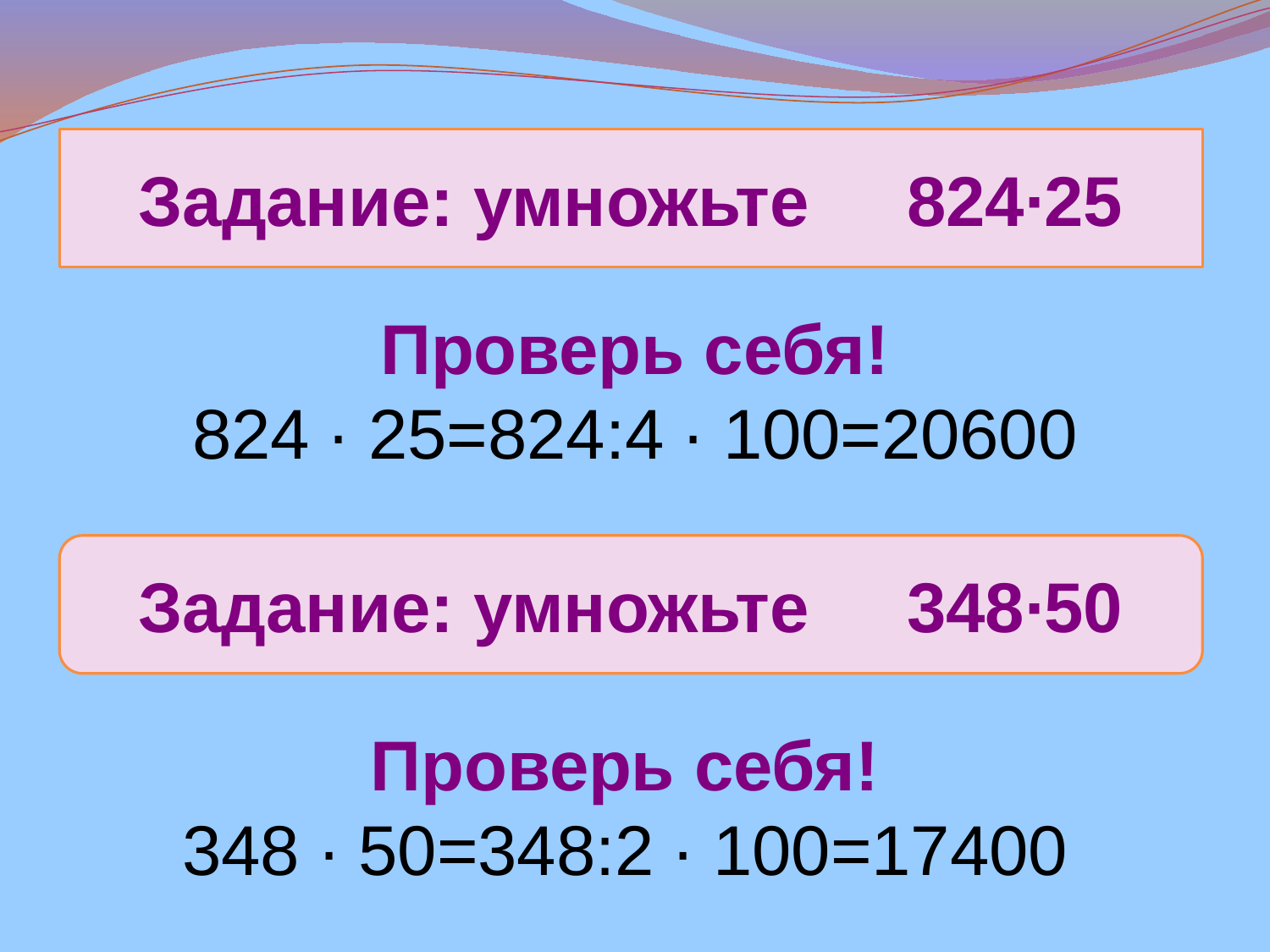

Задание: умножьте     824∙25
Проверь себя!
824 ∙ 25=824:4 ∙ 100=20600
Задание: умножьте     348∙50
Проверь себя!
348 ∙ 50=348:2 ∙ 100=17400